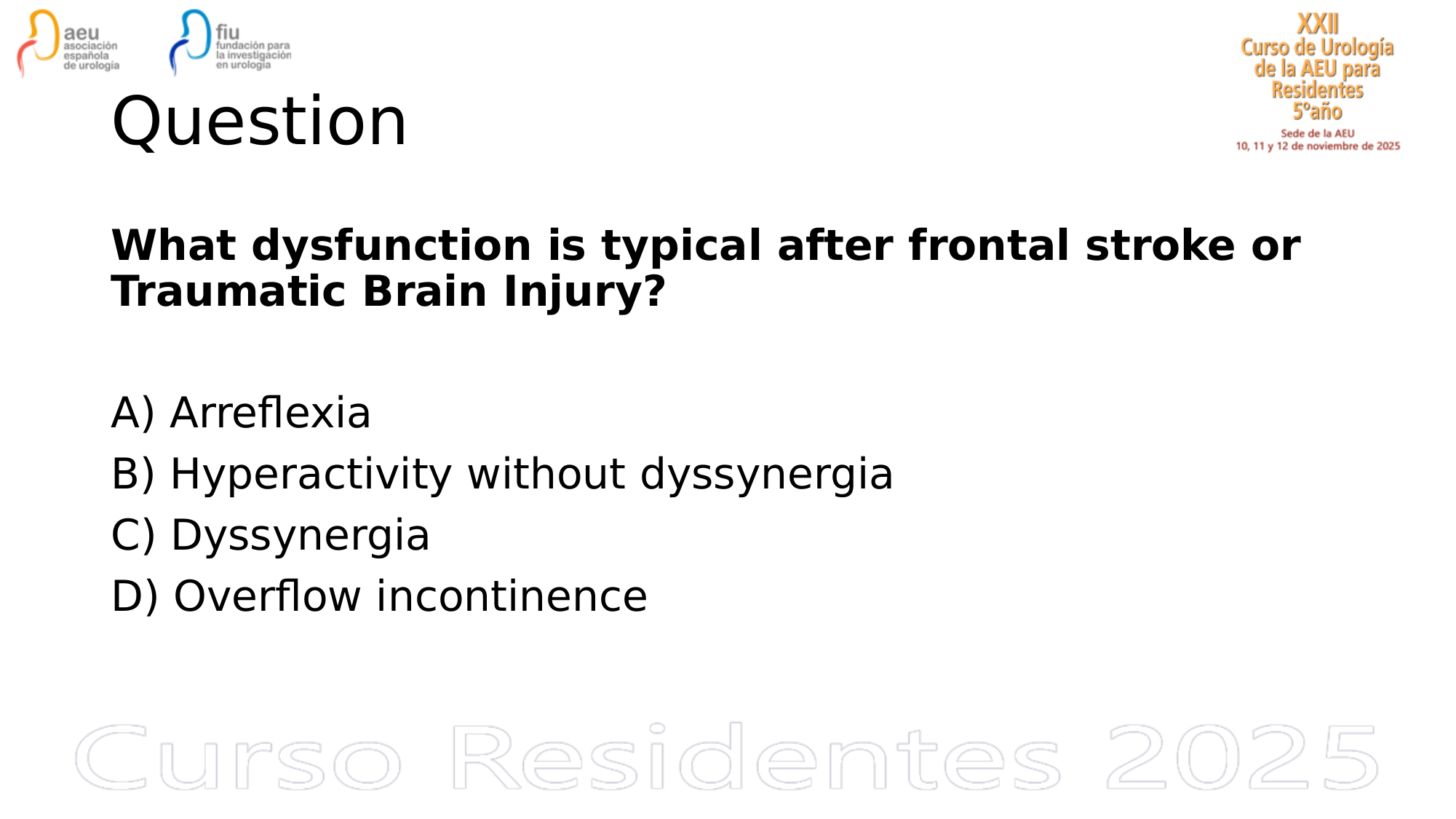

# Question
What dysfunction is typical after frontal stroke or Traumatic Brain Injury?

A) Arreflexia
B) Hyperactivity without dyssynergia
C) Dyssynergia
D) Overflow incontinence